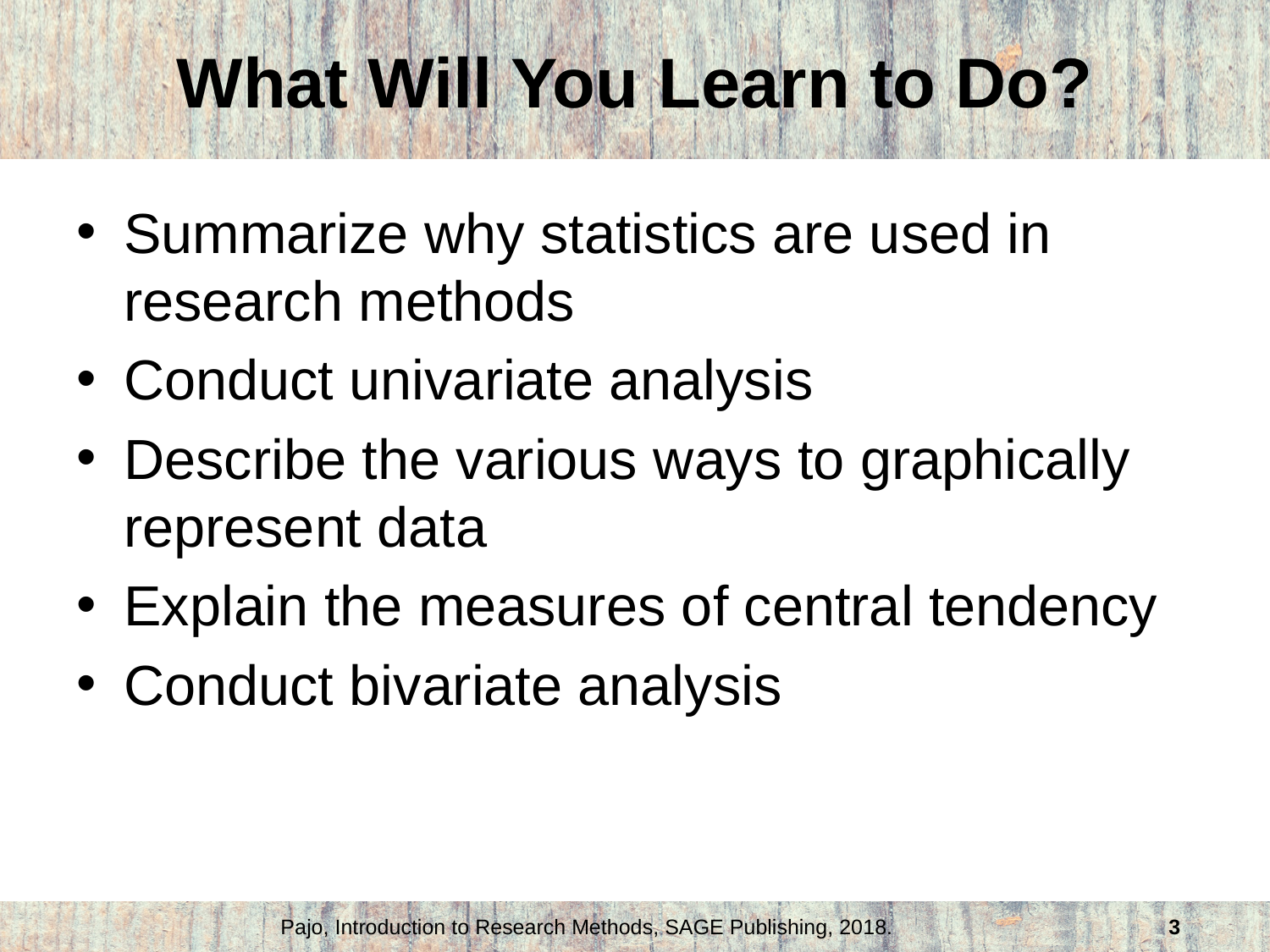

# What Will You Learn to Do?
Summarize why statistics are used in research methods
Conduct univariate analysis
Describe the various ways to graphically represent data
Explain the measures of central tendency
Conduct bivariate analysis
Pajo, Introduction to Research Methods, SAGE Publishing, 2018.
3